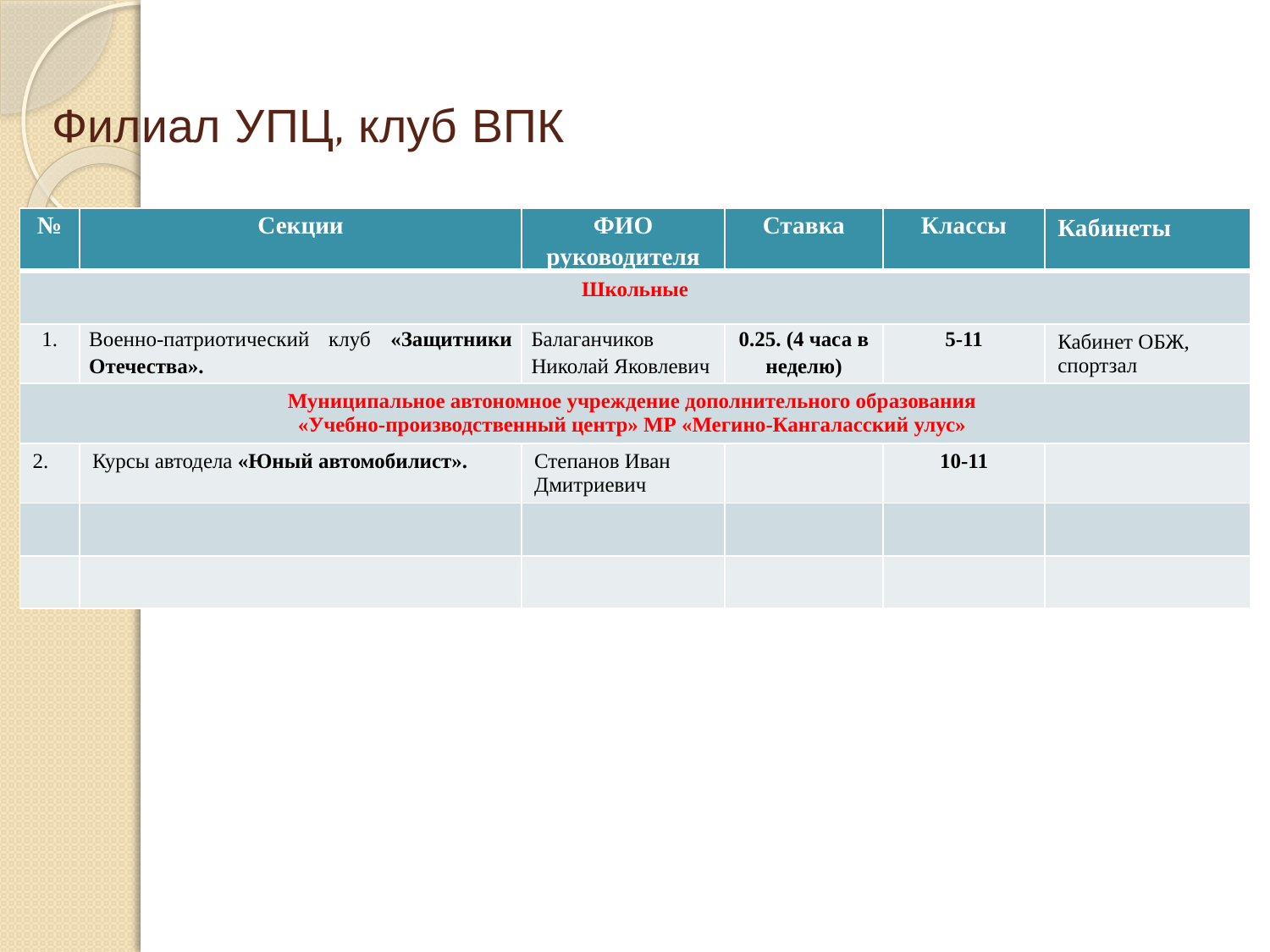

# Филиал УПЦ, клуб ВПК
| № | Секции | ФИО руководителя | Ставка | Классы | Кабинеты |
| --- | --- | --- | --- | --- | --- |
| Школьные |  |  |  |  |  |
| 1. | Военно-патриотический клуб «Защитники Отечества». | Балаганчиков Николай Яковлевич | 0.25. (4 часа в неделю) | 5-11 | Кабинет ОБЖ, спортзал |
| Муниципальное автономное учреждение дополнительного образования «Учебно-производственный центр» МР «Мегино-Кангаласский улус» |  |  |  |  |  |
| 2. | Курсы автодела «Юный автомобилист». | Степанов Иван Дмитриевич |  | 10-11 |  |
|  |  |  |  |  |  |
|  |  |  |  |  |  |